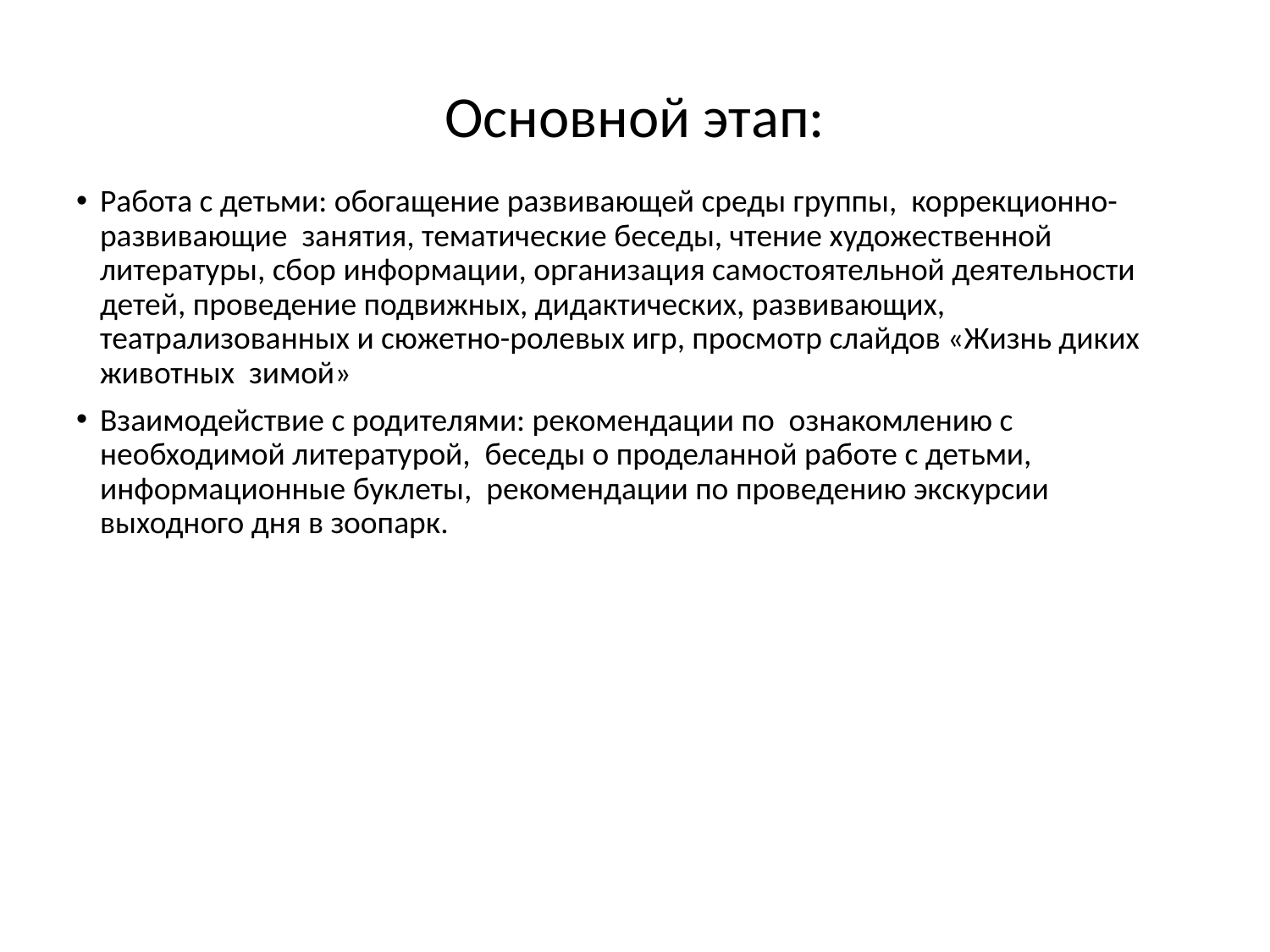

# Основной этап:
Работа с детьми: обогащение развивающей среды группы,  коррекционно-развивающие  занятия, тематические беседы, чтение художественной литературы, сбор информации, организация самостоятельной деятельности детей, проведение подвижных, дидактических, развивающих, театрализованных и сюжетно-ролевых игр, просмотр слайдов «Жизнь диких животных  зимой»
Взаимодействие с родителями: рекомендации по  ознакомлению с необходимой литературой,  беседы о проделанной работе с детьми, информационные буклеты,  рекомендации по проведению экскурсии  выходного дня в зоопарк.